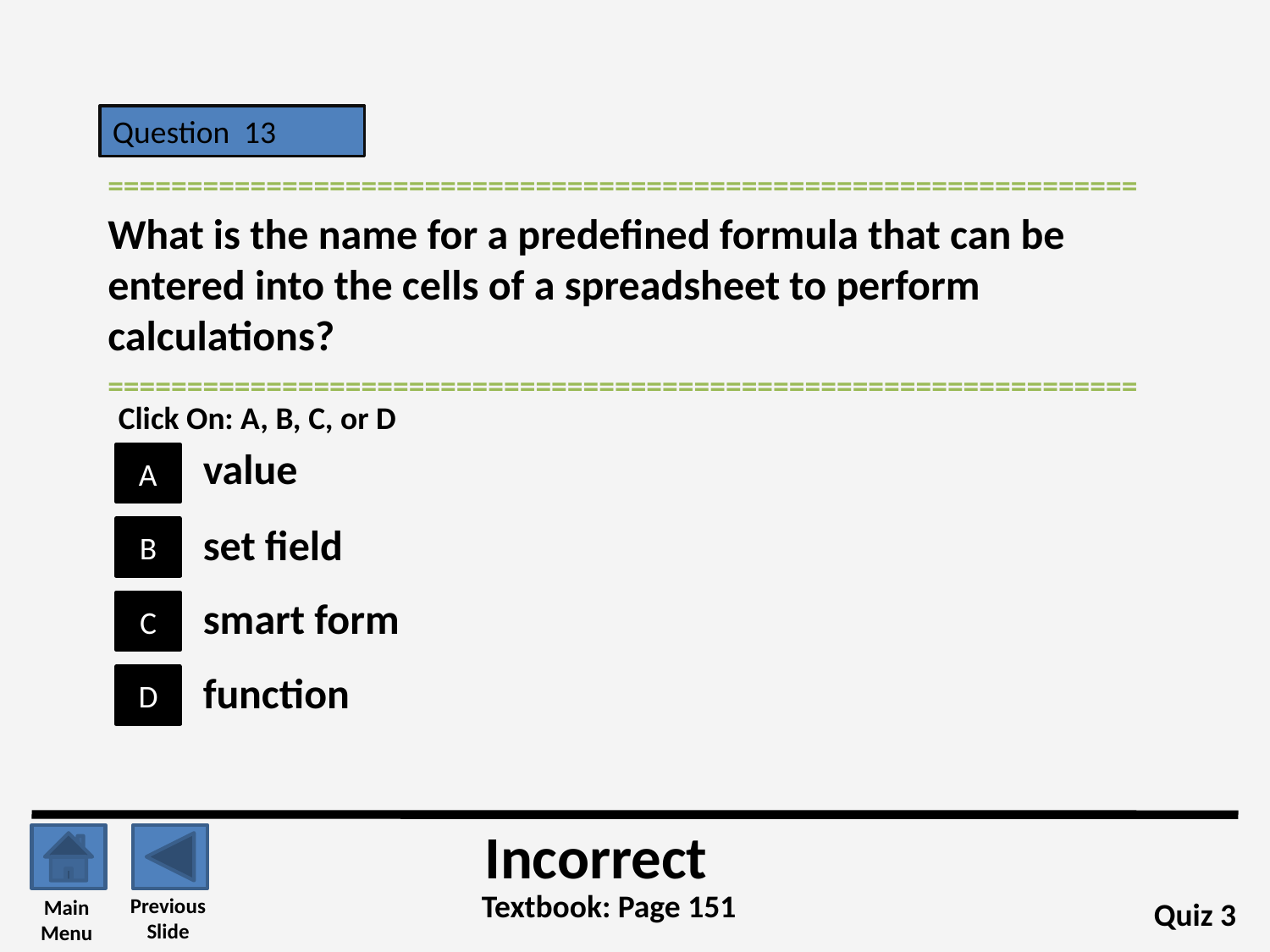

Question  13
=================================================================
What is the name for a predefined formula that can be entered into the cells of a spreadsheet to perform calculations?
=================================================================
Click On: A, B, C, or D
value
A
set field
B
smart form
C
function
D
Incorrect

Textbook: Page 151
Previous
Slide
Main
Menu
Quiz 3